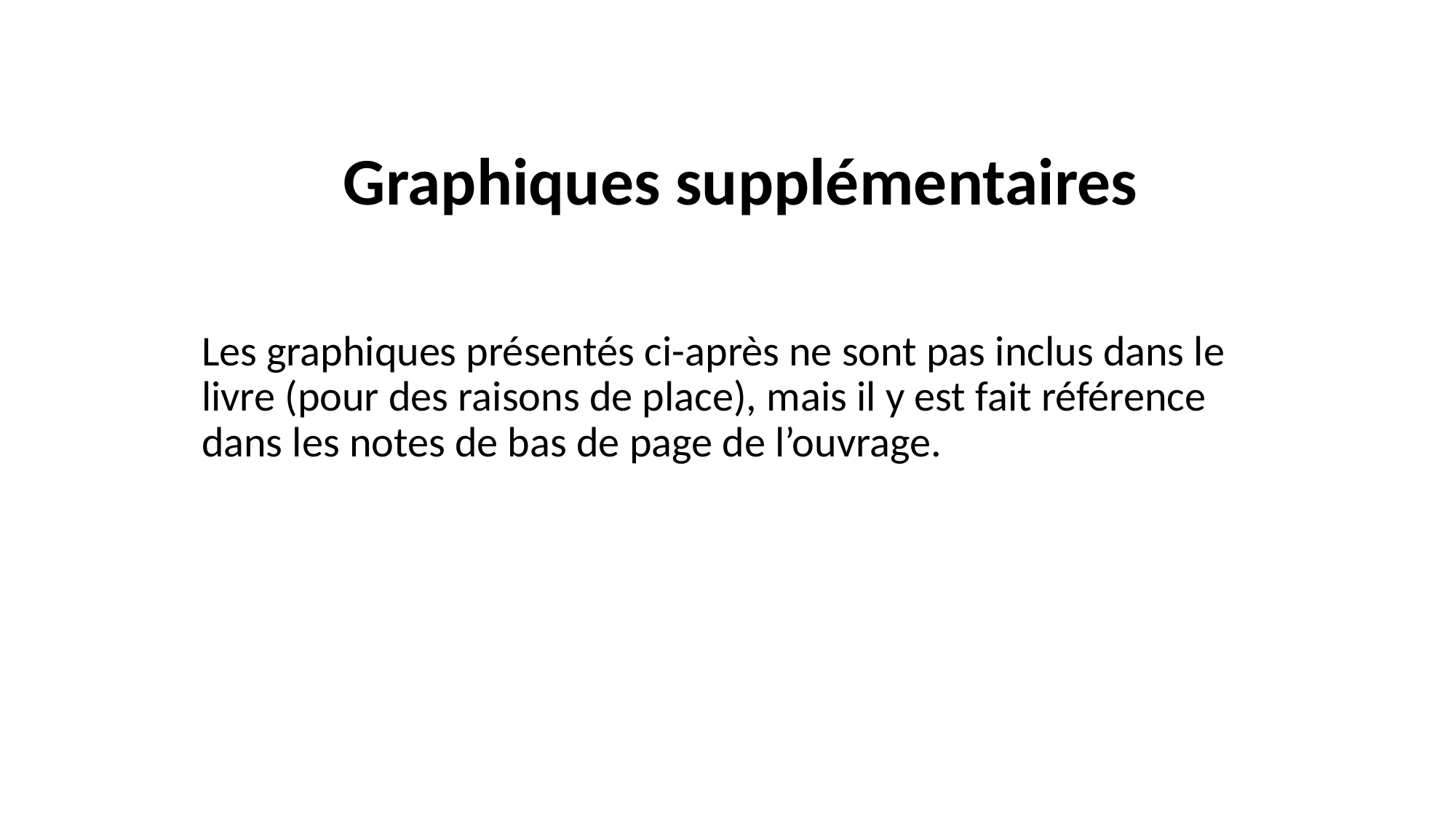

# Graphiques supplémentaires
Les graphiques présentés ci-après ne sont pas inclus dans le livre (pour des raisons de place), mais il y est fait référence dans les notes de bas de page de l’ouvrage.